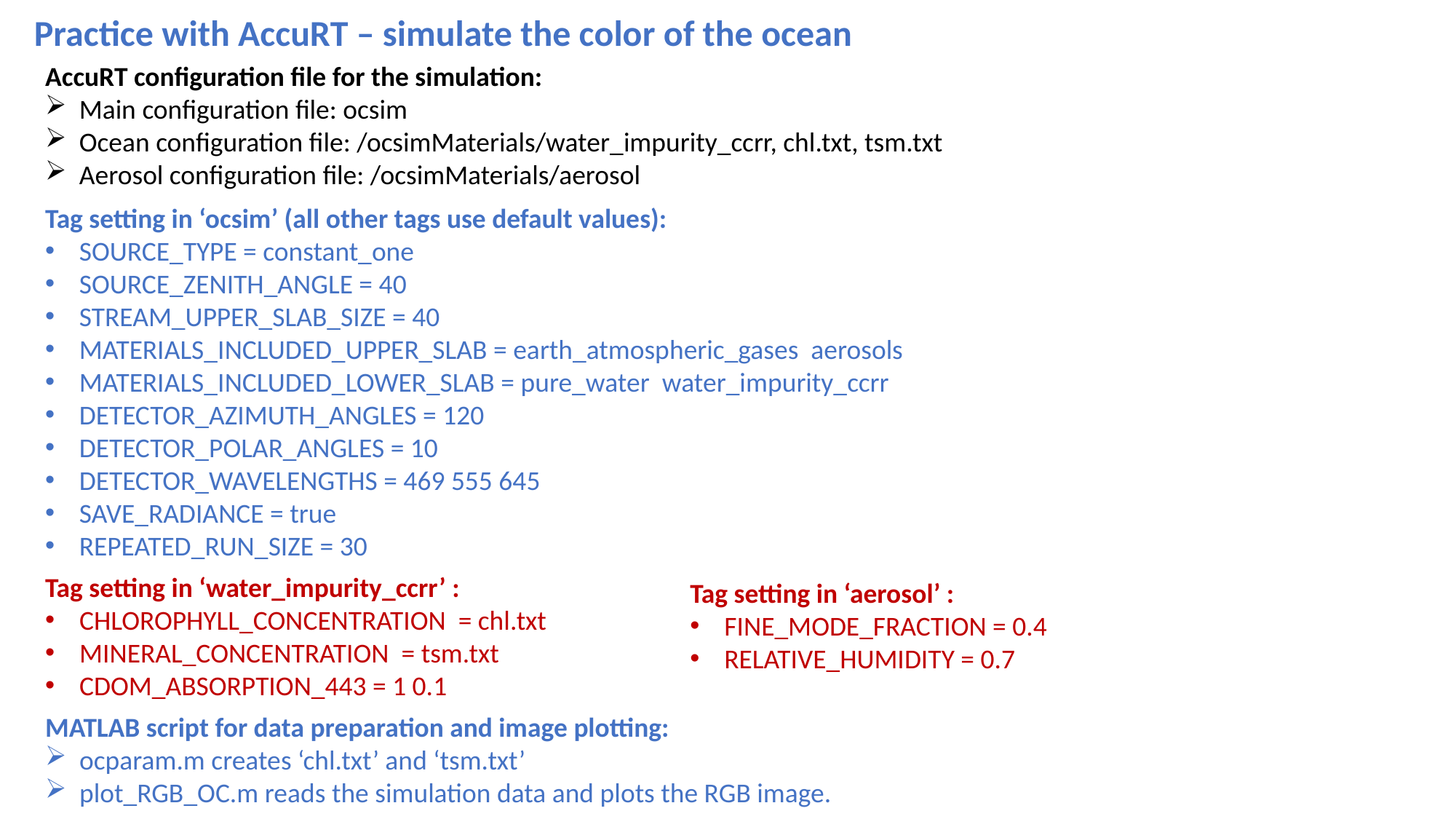

Practice with AccuRT – simulate the color of the ocean
AccuRT configuration file for the simulation:
Main configuration file: ocsim
Ocean configuration file: /ocsimMaterials/water_impurity_ccrr, chl.txt, tsm.txt
Aerosol configuration file: /ocsimMaterials/aerosol
Tag setting in ‘ocsim’ (all other tags use default values):
SOURCE_TYPE = constant_one
SOURCE_ZENITH_ANGLE = 40
STREAM_UPPER_SLAB_SIZE = 40
MATERIALS_INCLUDED_UPPER_SLAB = earth_atmospheric_gases  aerosols
MATERIALS_INCLUDED_LOWER_SLAB = pure_water  water_impurity_ccrr
DETECTOR_AZIMUTH_ANGLES = 120
DETECTOR_POLAR_ANGLES = 10
DETECTOR_WAVELENGTHS = 469 555 645
SAVE_RADIANCE = true
REPEATED_RUN_SIZE = 30
Tag setting in ‘water_impurity_ccrr’ :
CHLOROPHYLL_CONCENTRATION  = chl.txt
MINERAL_CONCENTRATION  = tsm.txt
CDOM_ABSORPTION_443 = 1 0.1
Tag setting in ‘aerosol’ :
FINE_MODE_FRACTION = 0.4
RELATIVE_HUMIDITY = 0.7
MATLAB script for data preparation and image plotting:
ocparam.m creates ‘chl.txt’ and ‘tsm.txt’
plot_RGB_OC.m reads the simulation data and plots the RGB image.